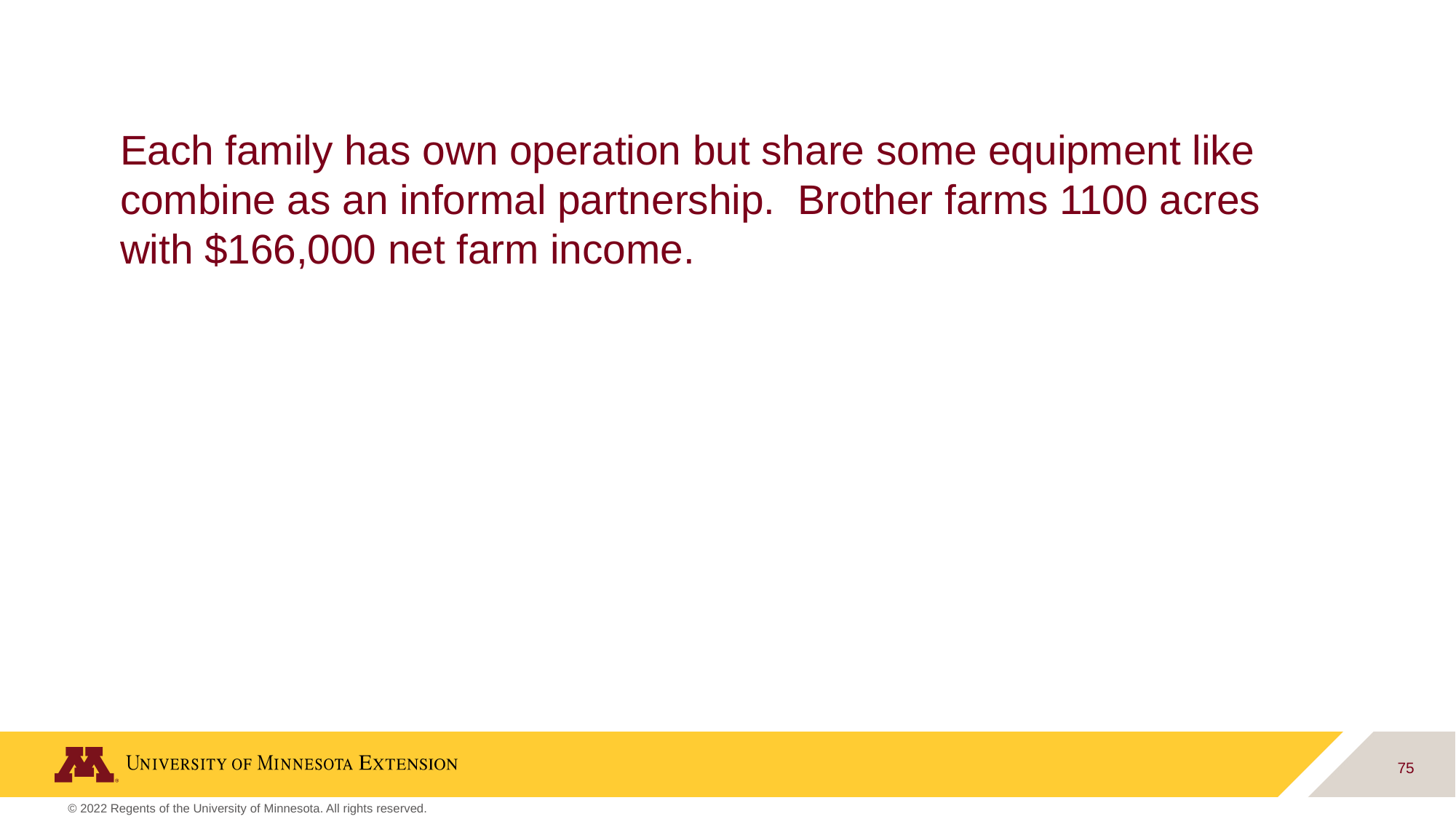

# Each family has own operation but share some equipment like combine as an informal partnership.  Brother farms 1100 acres with $166,000 net farm income.